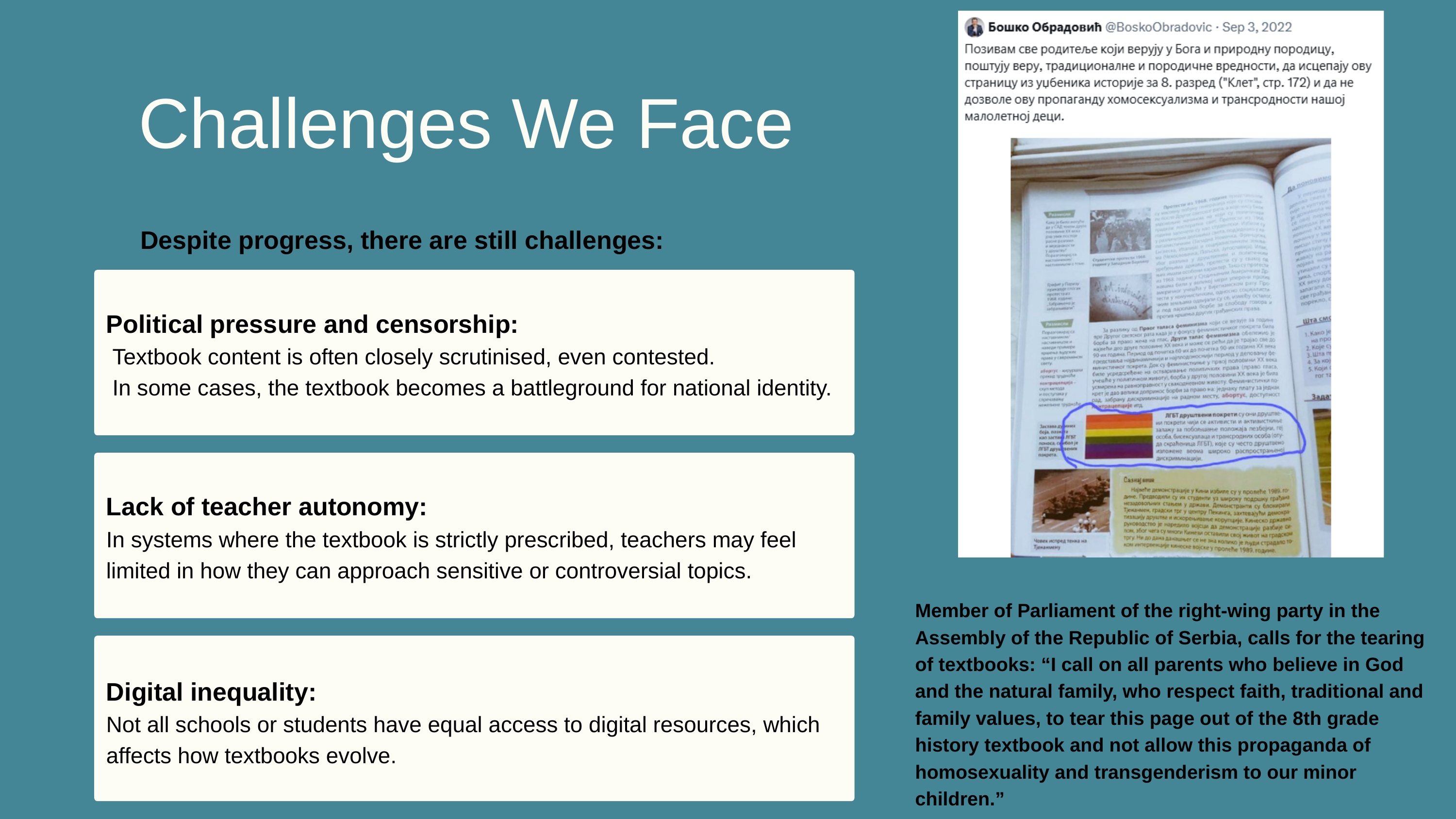

Challenges We Face
Despite progress, there are still challenges:

Political pressure and censorship:
 Textbook content is often closely scrutinised, even contested.
 In some cases, the textbook becomes a battleground for national identity.

Lack of teacher autonomy:
In systems where the textbook is strictly prescribed, teachers may feel limited in how they can approach sensitive or controversial topics.
Member of Parliament of the right-wing party in the Assembly of the Republic of Serbia, calls for the tearing of textbooks: “I call on all parents who believe in God and the natural family, who respect faith, traditional and family values, to tear this page out of the 8th grade history textbook and not allow this propaganda of homosexuality and transgenderism to our minor children.”

Digital inequality:
Not all schools or students have equal access to digital resources, which affects how textbooks evolve.